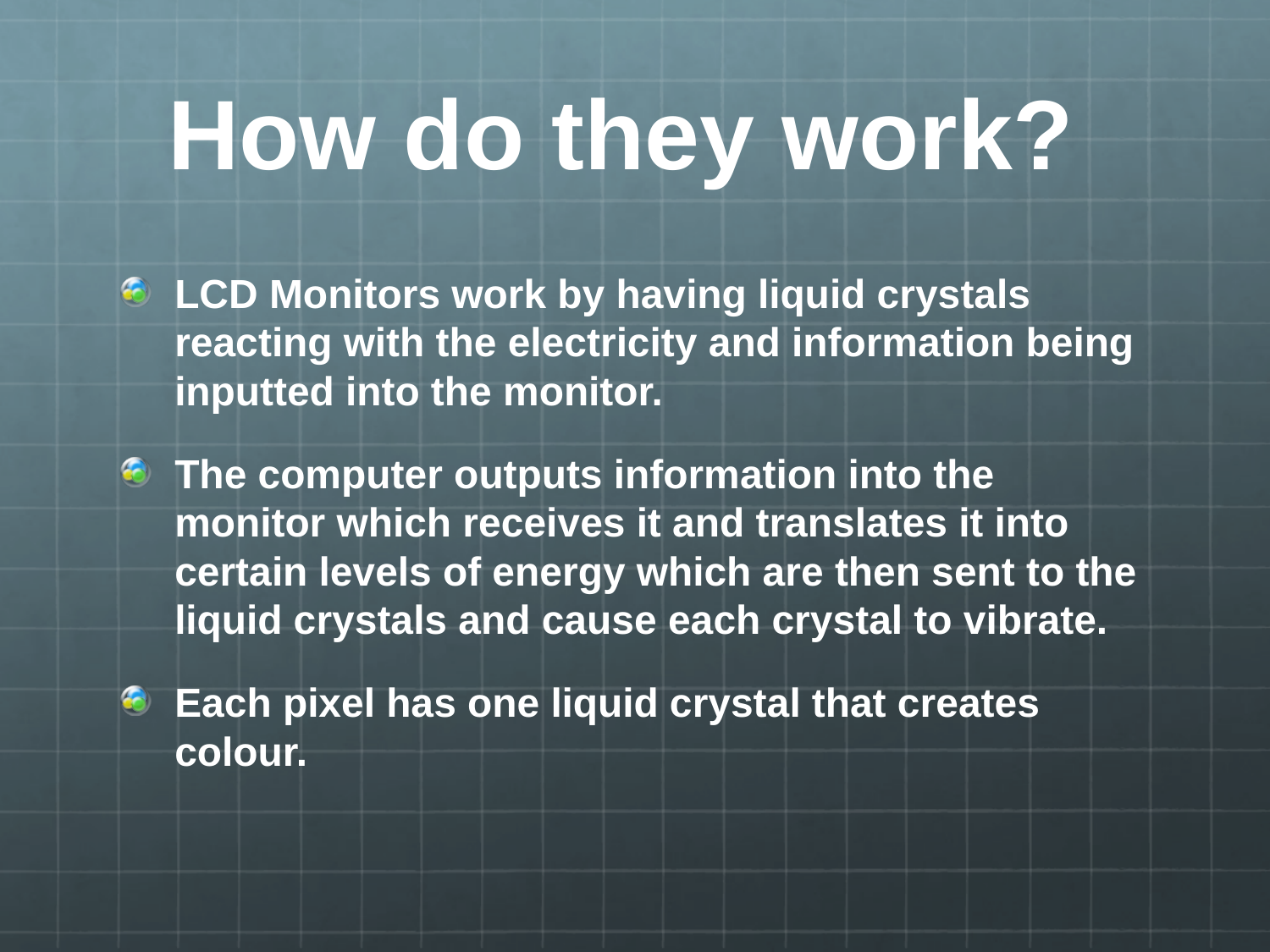

# How do they work?
LCD Monitors work by having liquid crystals reacting with the electricity and information being inputted into the monitor.
The computer outputs information into the monitor which receives it and translates it into certain levels of energy which are then sent to the liquid crystals and cause each crystal to vibrate.
Each pixel has one liquid crystal that creates colour.